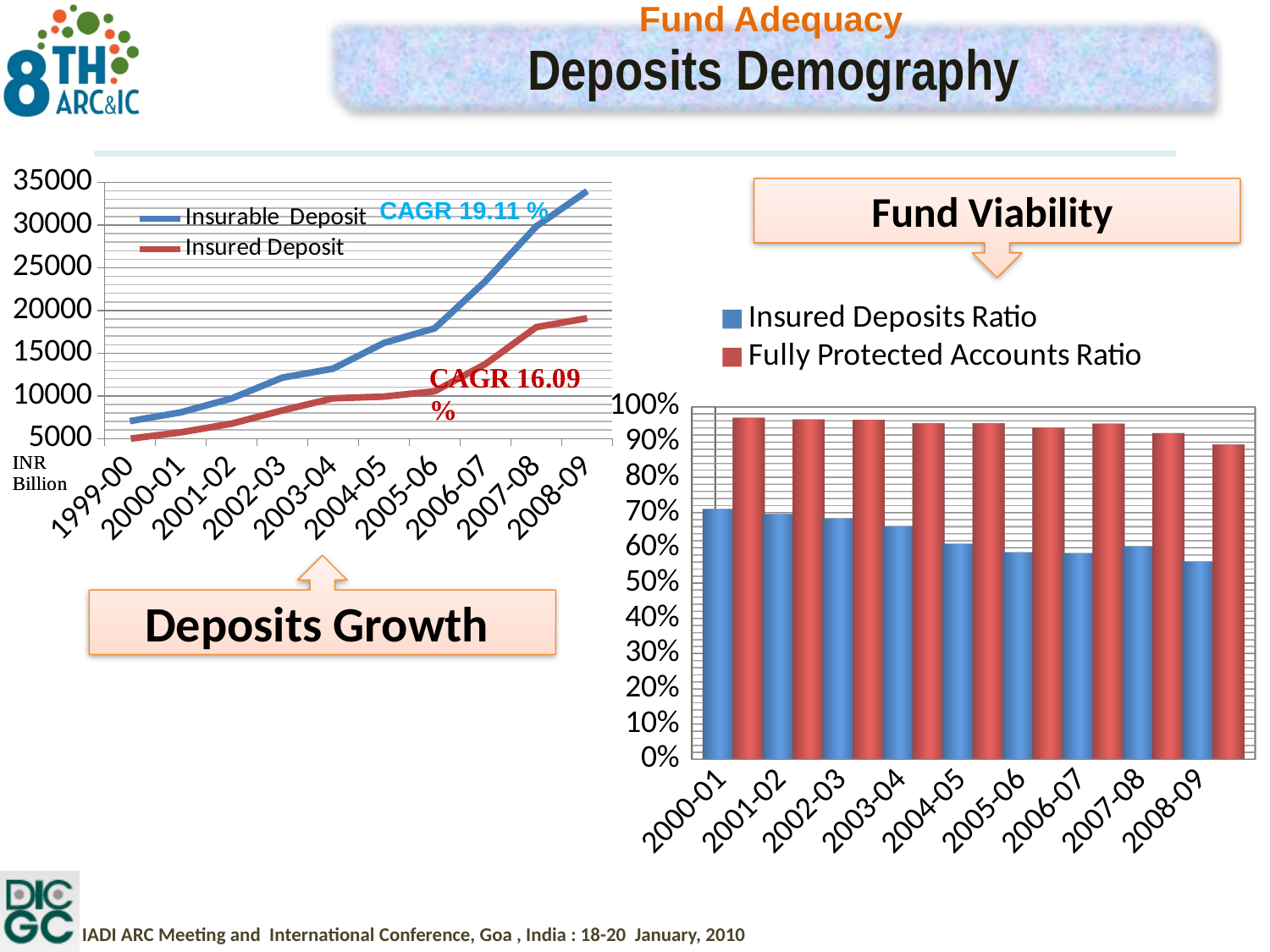

Fund Adequacy
Deposits Demography

### Chart

| Category | Insurable  Deposit | Insured Deposit |
|---|---|---|
| 1999-00 | 7040.68 | 4985.58 |
| 2000-01 | 8062.6 | 5724.34 |
| 2001-02 | 9687.52 | 6740.51 |
| 2002-03 | 12131.630000000006 | 8288.84999999993 |
| 2003-04 | 13182.68 | 9709.4 |
| 2004-05 | 16198.15 | 9913.65 |
| 2005-06 | 17909.189999999897 | 10529.88 |
| 2006-07 | 23443.51 | 13725.97 |
| 2007-08 | 29847.99 | 18050.809999999896 |
| 2008-09 | 33985.65 | 19089.509999999897 |
Fund Viability
CAGR 19.11 %

[unsupported chart]

Deposits Growth